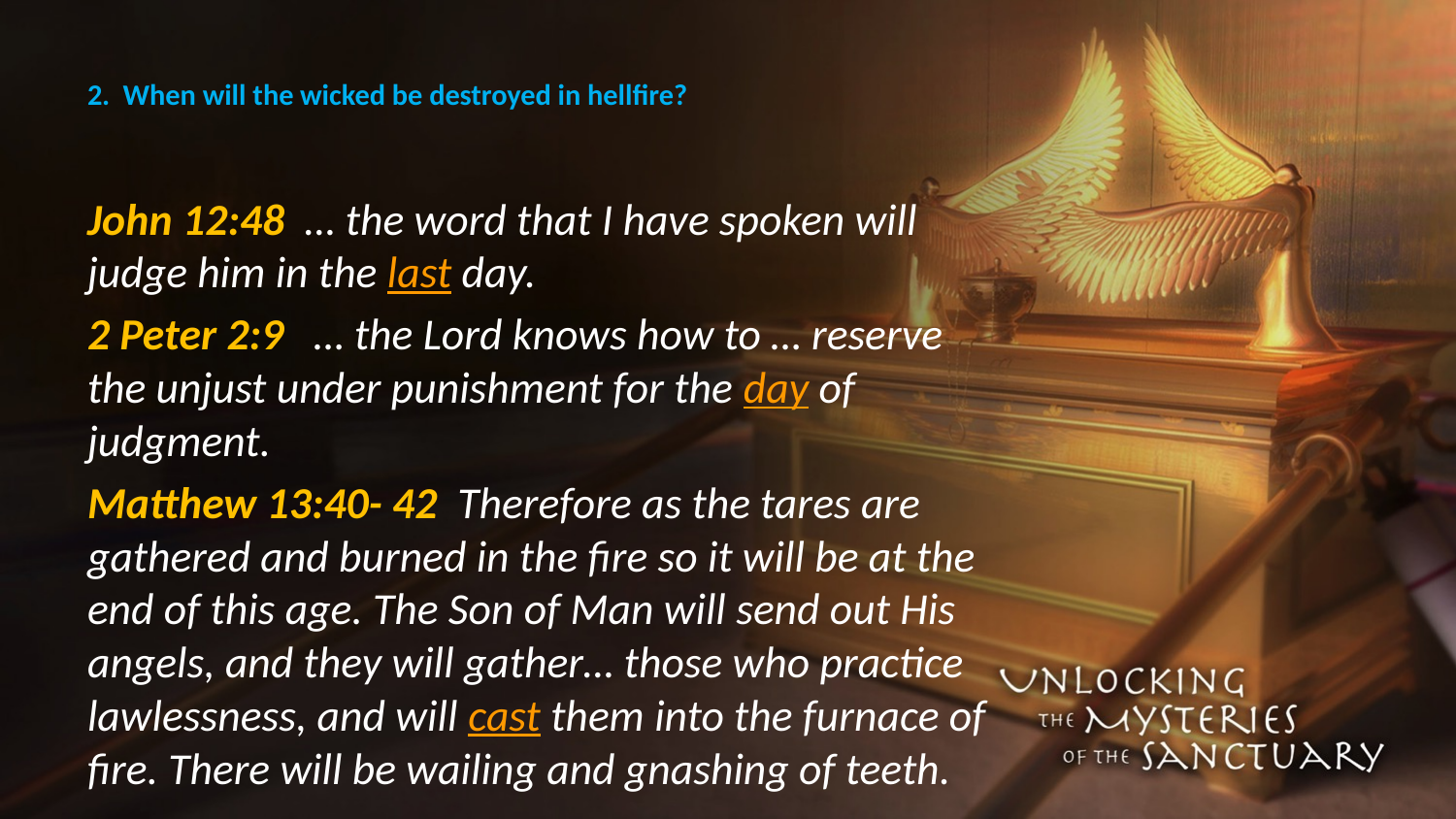

# 2.  When will the wicked be destroyed in hellfire?
John 12:48  … the word that I have spoken will judge him in the last day.
2 Peter 2:9   … the Lord knows how to … reserve the unjust under punishment for the day of judgment.
Matthew 13:40- 42  Therefore as the tares are gathered and burned in the fire so it will be at the end of this age. The Son of Man will send out His angels, and they will gather… those who practice lawlessness, and will cast them into the furnace of fire. There will be wailing and gnashing of teeth.